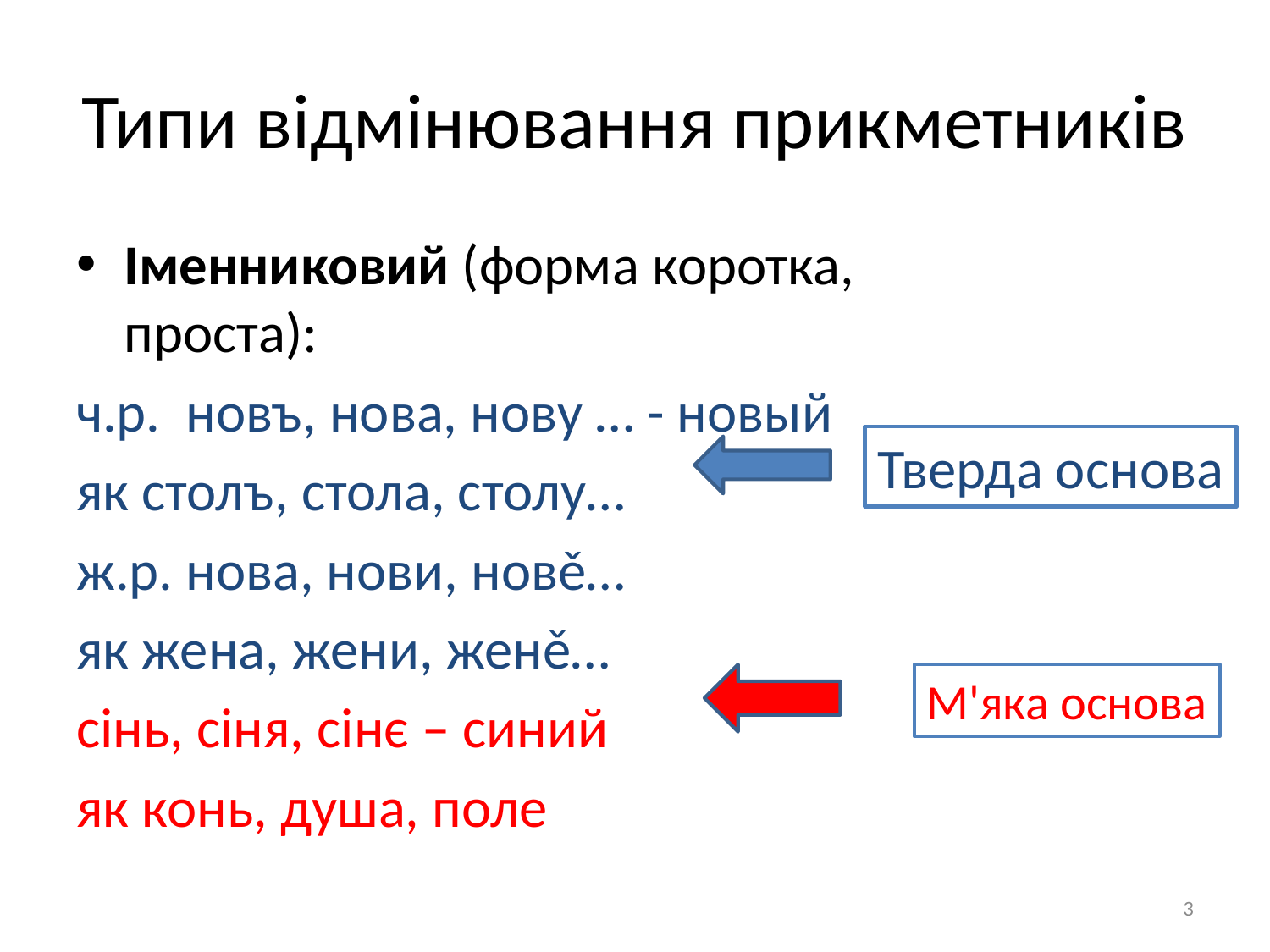

# Типи відмінювання прикметників
Іменниковий (форма коротка, проста):
ч.р.  новъ, нова, нову … - новый
як столъ, стола, столу…
ж.р. нова, нови, новě…
як жена, жени, женě…
сінь, сіня, сінє – синий
як конь, душа, поле

Тверда основа

М'яка основа
3